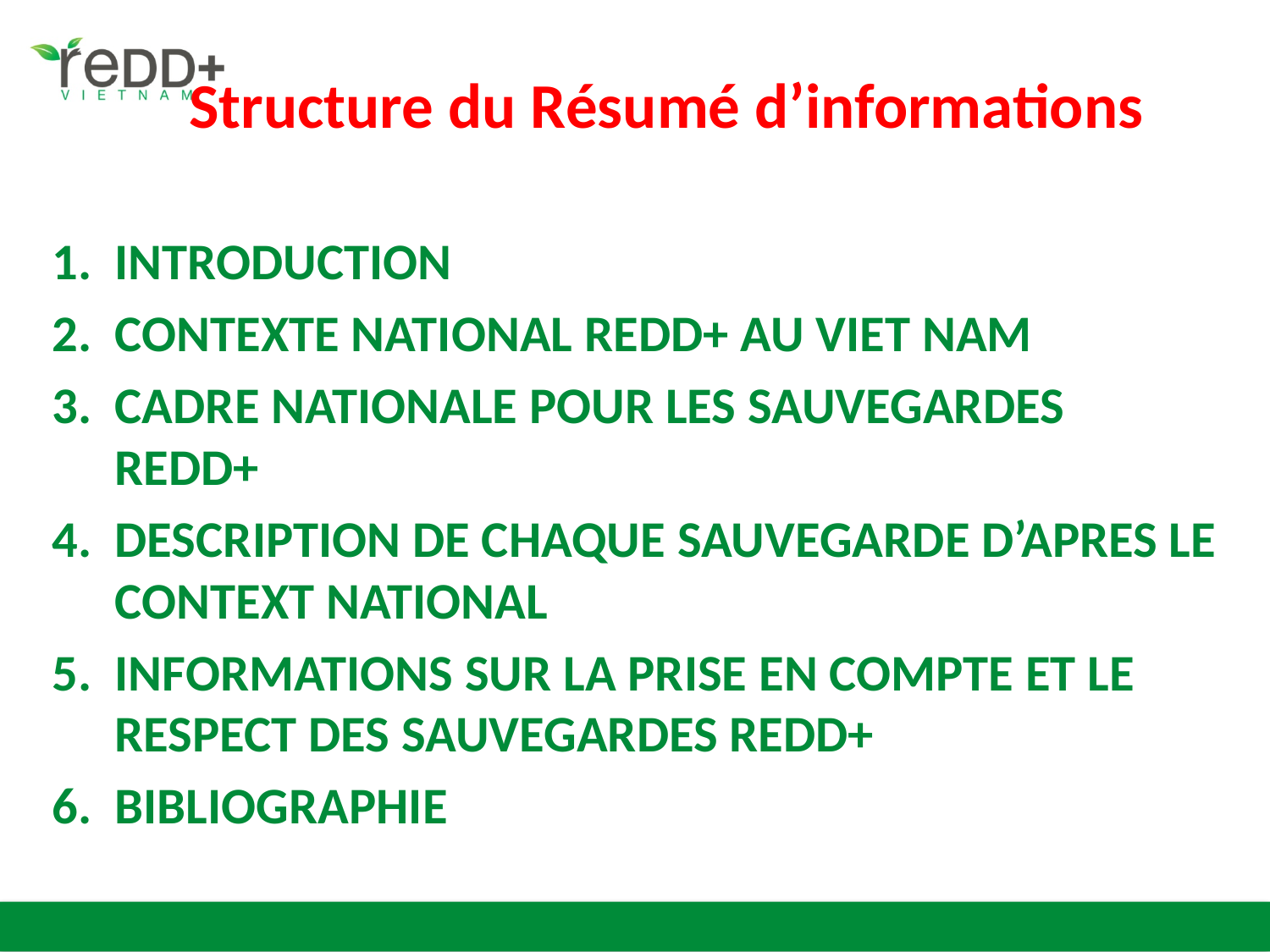

# Structure du Résumé d’informations
INTRODUCTION
CONTEXTE NATIONAL REDD+ AU VIET NAM
CADRE NATIONALE POUR LES SAUVEGARDES REDD+
DESCRIPTION DE CHAQUE SAUVEGARDE D’APRES LE CONTEXT NATIONAL
INFORMATIONS SUR LA PRISE EN COMPTE ET LE RESPECT DES SAUVEGARDES REDD+
BIBLIOGRAPHIE